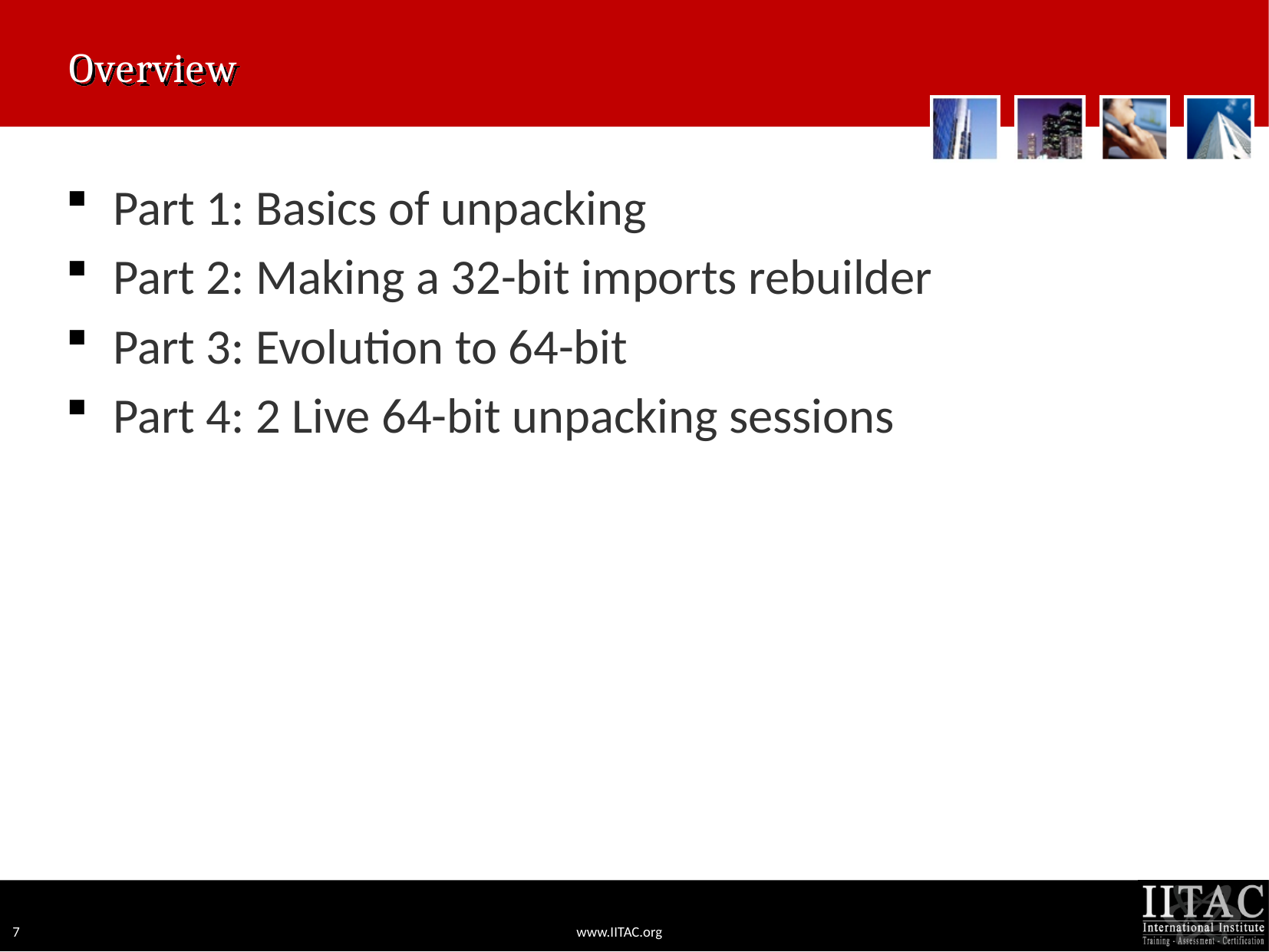

# Overview
Part 1: Basics of unpacking
Part 2: Making a 32-bit imports rebuilder
Part 3: Evolution to 64-bit
Part 4: 2 Live 64-bit unpacking sessions
7
www.IITAC.org